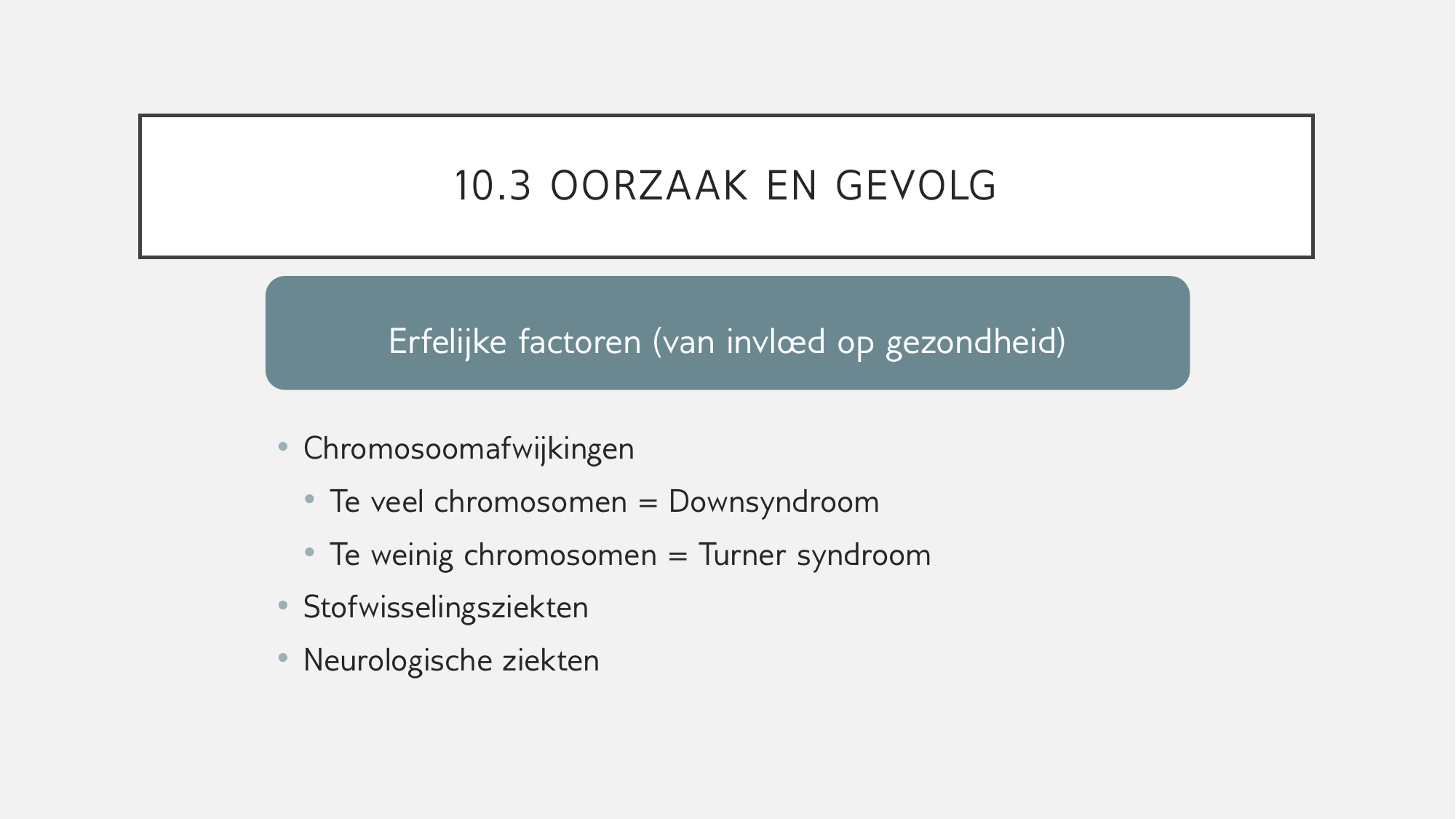

# 10.3 oorzaak en gevolg

Erfelijke factoren (van invloed op gezondheid)

Chromosoomafwijkingen
Te veel chromosomen = Downsyndroom
Te weinig chromosomen = Turner syndroom
Stofwisselingsziekten
Neurologische ziekten